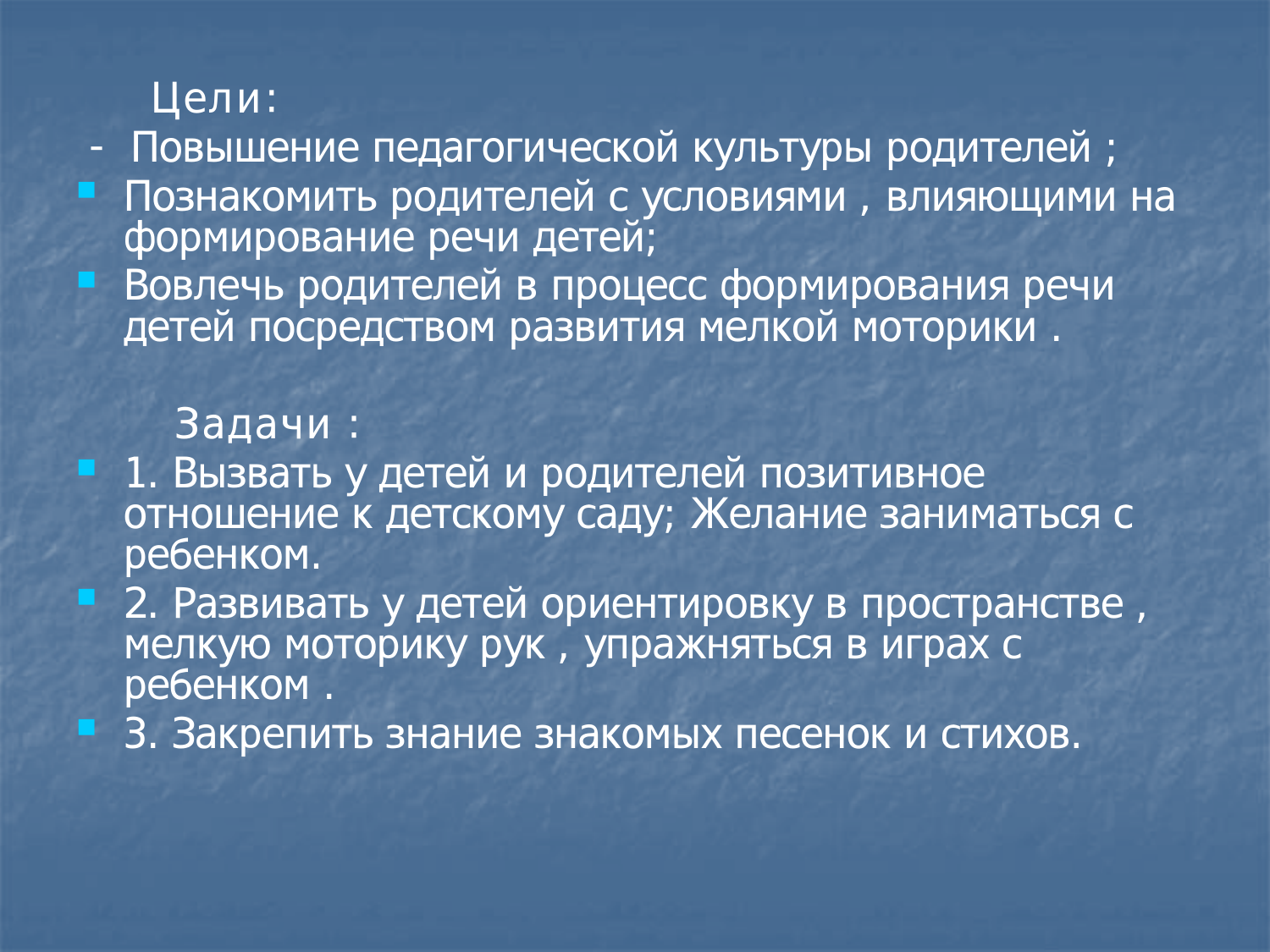

Цели:
 -  Повышение педагогической культуры родителей ;
Познакомить родителей с условиями , влияющими на формирование речи детей;
Вовлечь родителей в процесс формирования речи детей посредством развития мелкой моторики .

        Задачи :
1. Вызвать у детей и родителей позитивное отношение к детскому саду; Желание заниматься с ребенком.
2. Развивать у детей ориентировку в пространстве , мелкую моторику рук , упражняться в играх с ребенком .
3. Закрепить знание знакомых песенок и стихов.